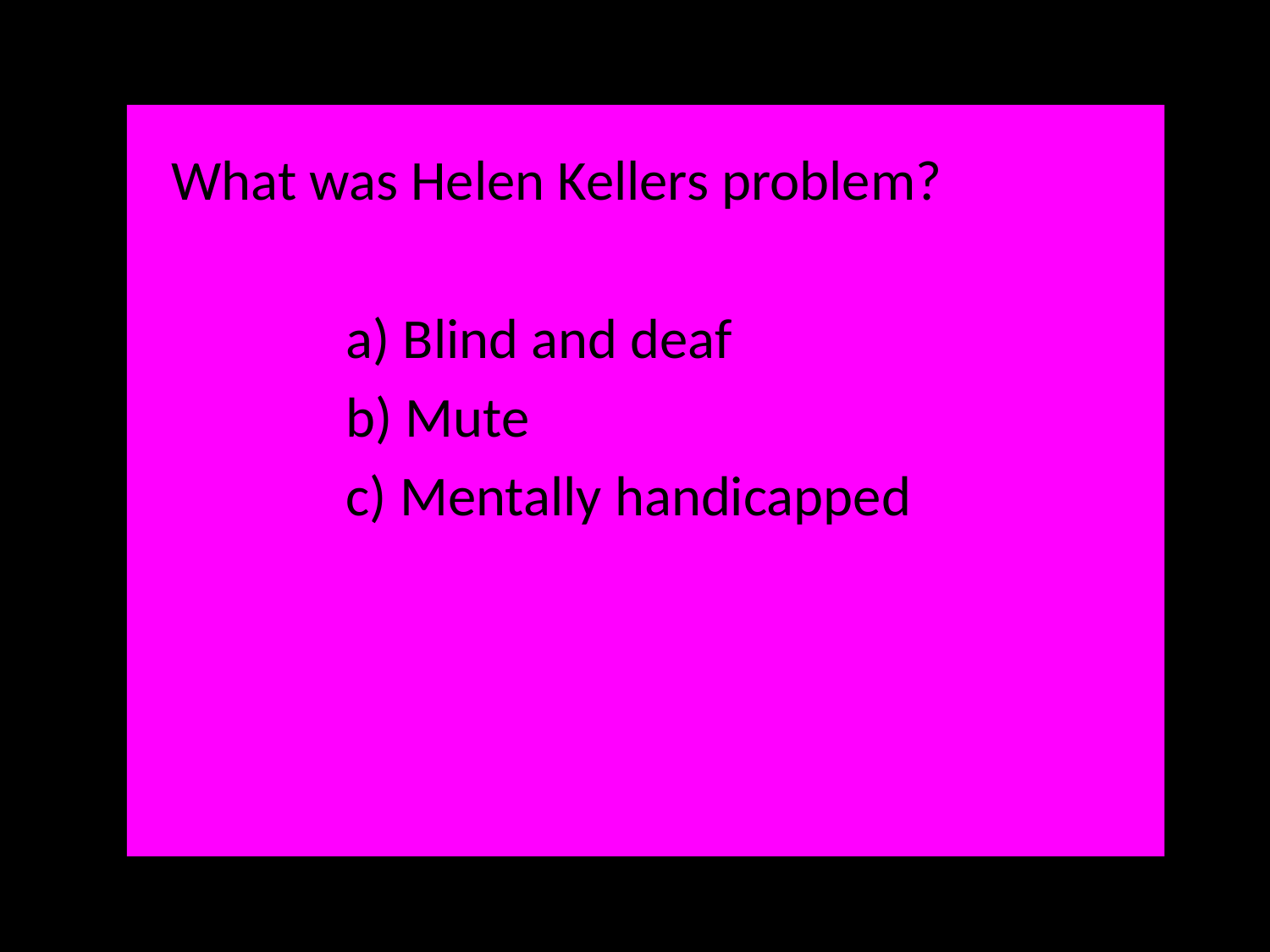

What was Helen Kellers problem?

		a) Blind and deaf
		b) Mute
		c) Mentally handicapped